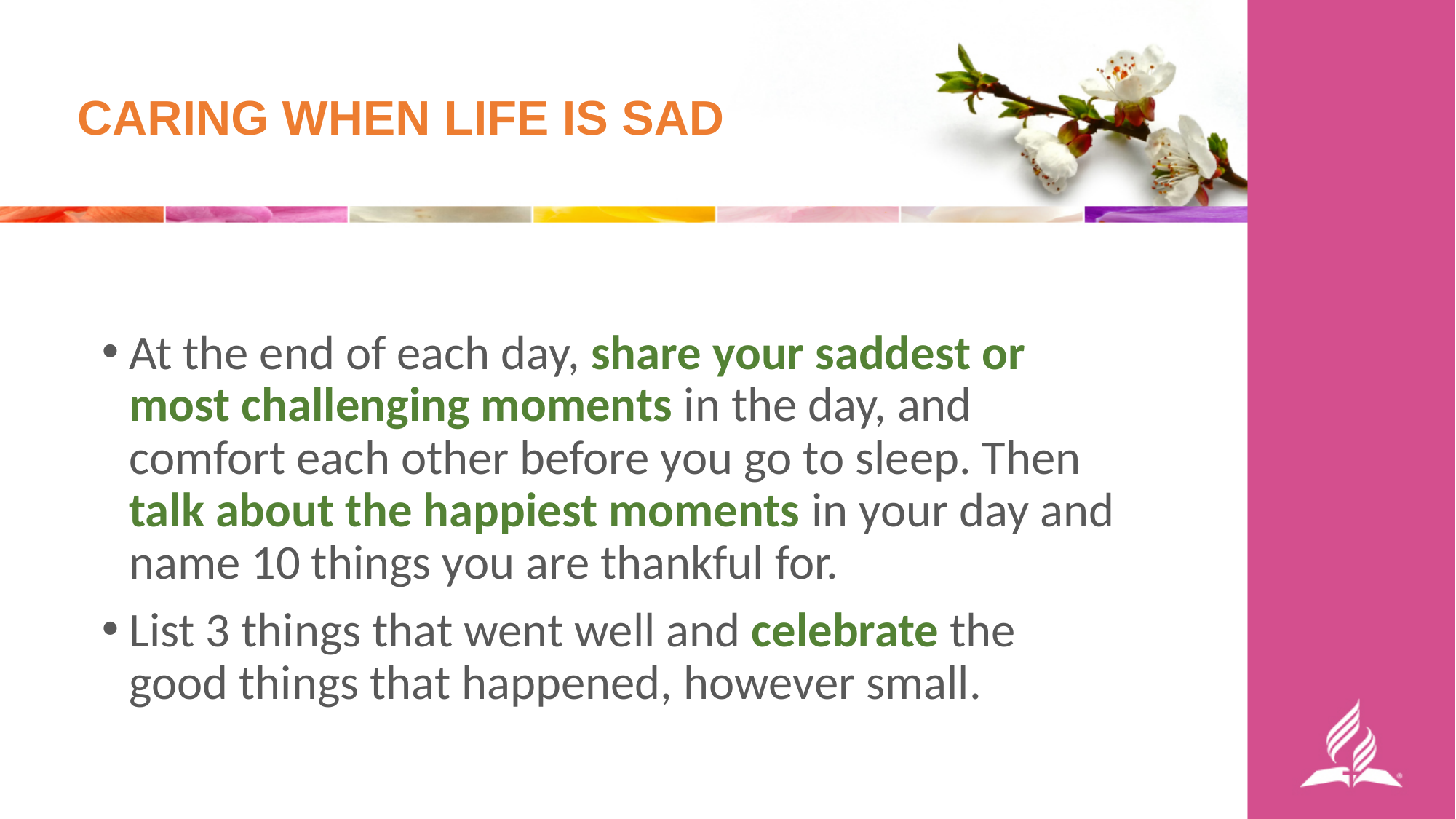

CARING WHEN LIFE IS SAD
At the end of each day, share your saddest or most challenging moments in the day, and comfort each other before you go to sleep. Then talk about the happiest moments in your day and name 10 things you are thankful for.
List 3 things that went well and celebrate the good things that happened, however small.